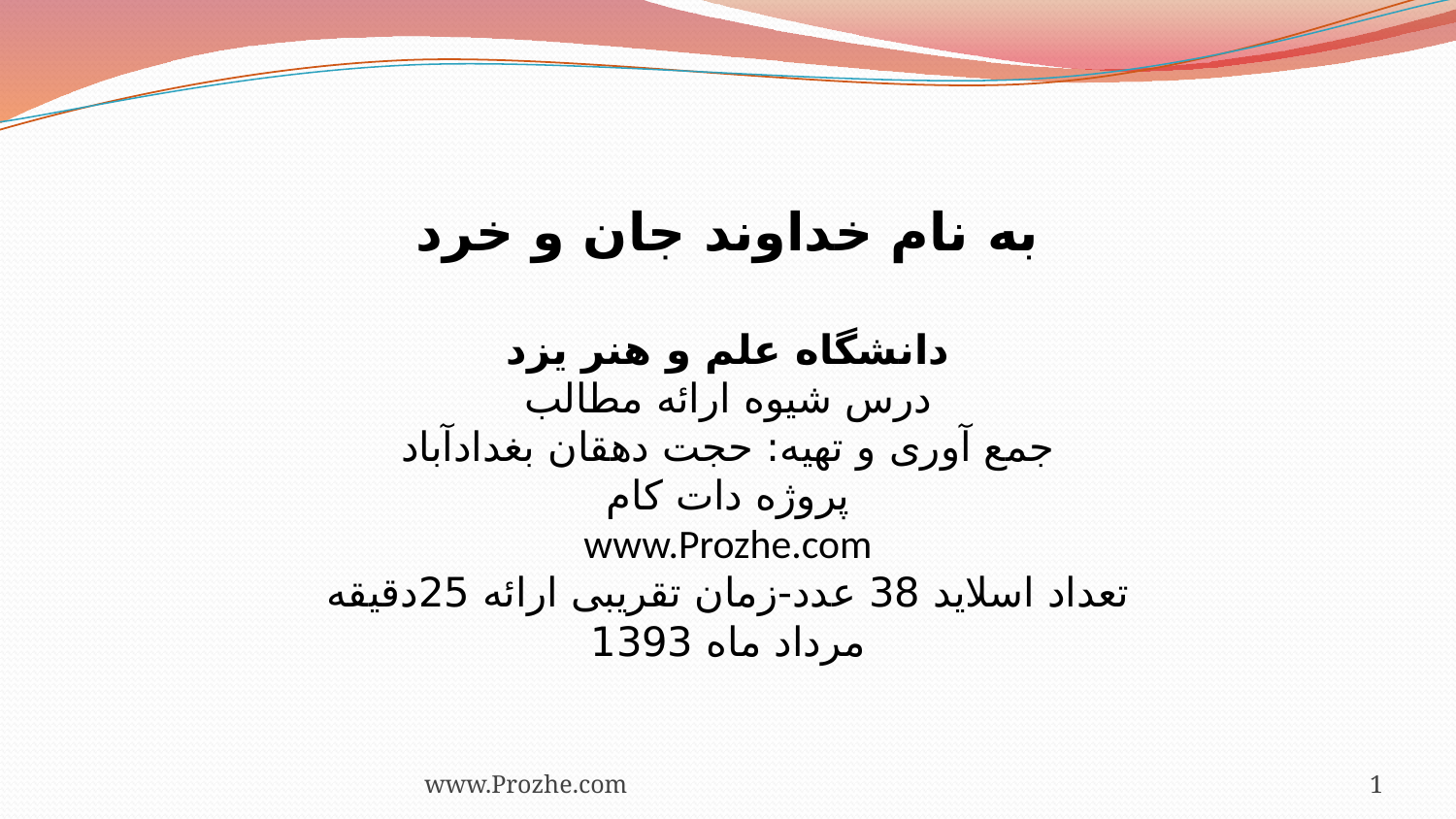

به نام خداوند جان و خرد

# دانشگاه علم و هنر یزد درس شیوه ارائه مطالب جمع آوری و تهیه: حجت دهقان بغدادآباد پروژه دات کام www.Prozhe.com تعداد اسلاید 38 عدد-زمان تقریبی ارائه 25دقیقه مرداد ماه 1393
www.Prozhe.com
1